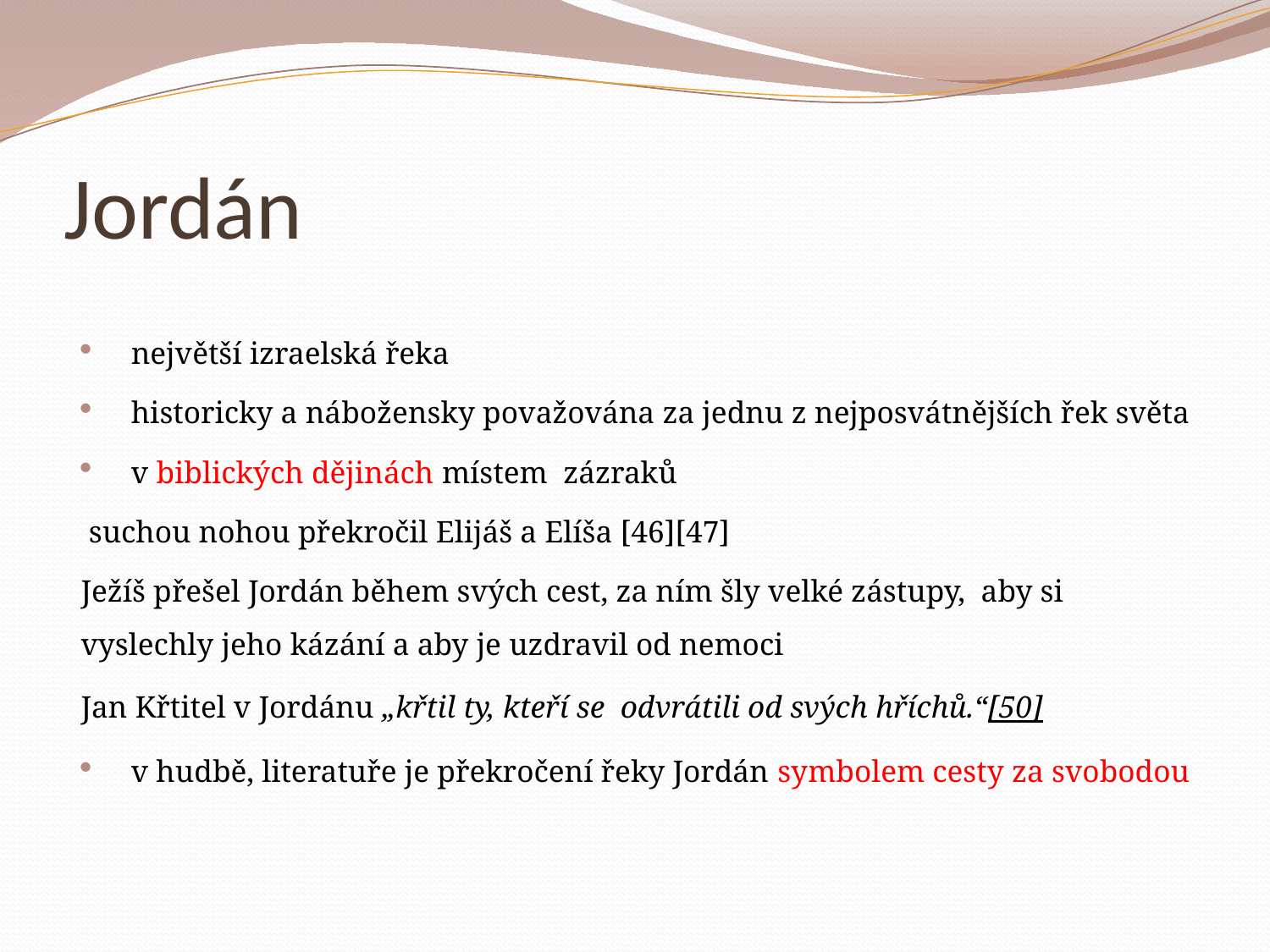

# Jordán

největší izraelská řeka
historicky a nábožensky považována za jednu z nejposvátnějších řek světa
v biblických dějinách místem  zázraků
 suchou nohou překročil Elijáš a Elíša [46][47]
Ježíš přešel Jordán během svých cest, za ním šly velké zástupy,  aby si vyslechly jeho kázání a aby je uzdravil od nemoci
Jan Křtitel v Jordánu „křtil ty, kteří se  odvrátili od svých hříchů.“[50]
v hudbě, literatuře je překročení řeky Jordán symbolem cesty za svobodou